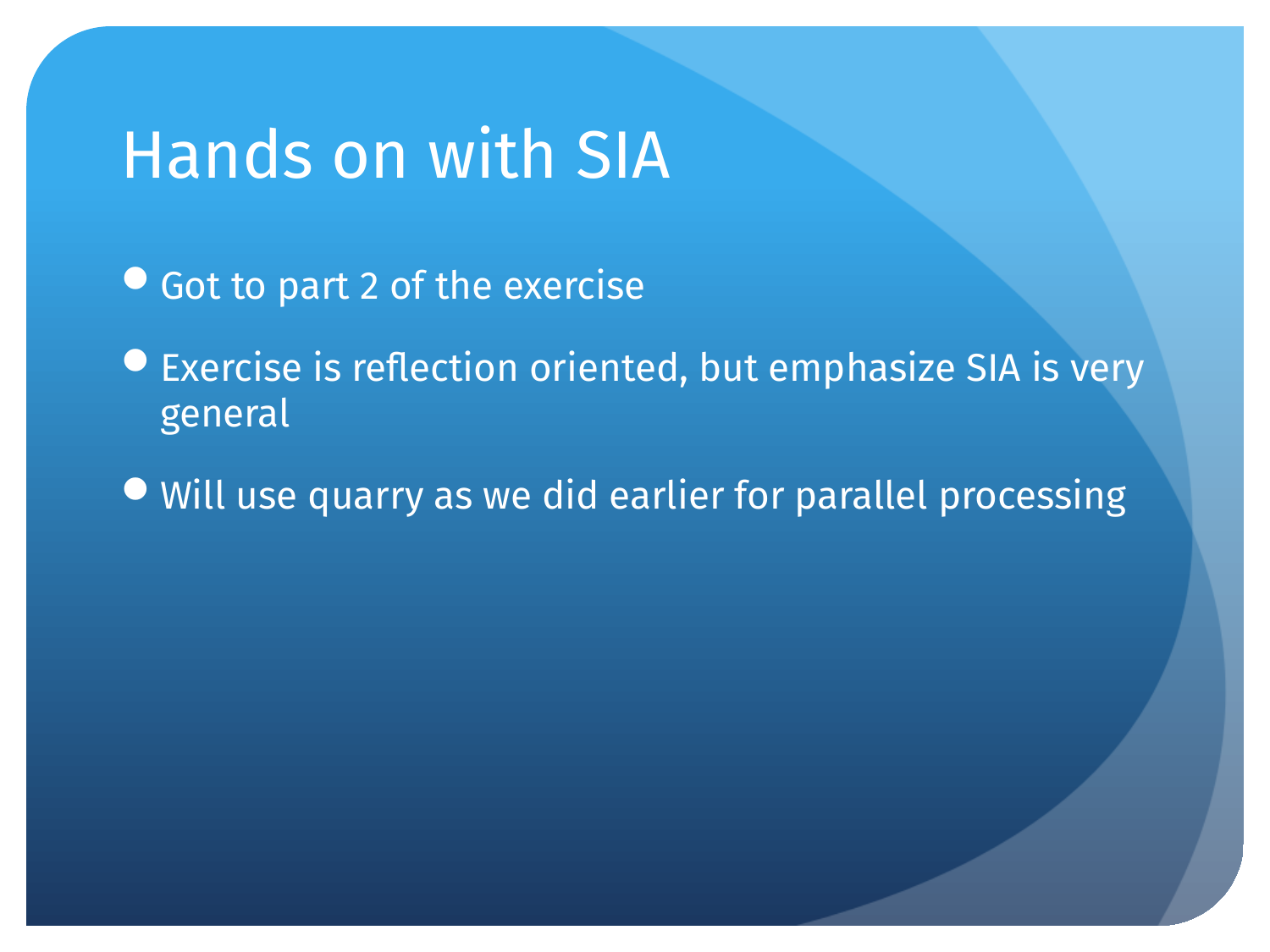

# Hands on with SIA
Got to part 2 of the exercise
Exercise is reflection oriented, but emphasize SIA is very general
Will use quarry as we did earlier for parallel processing